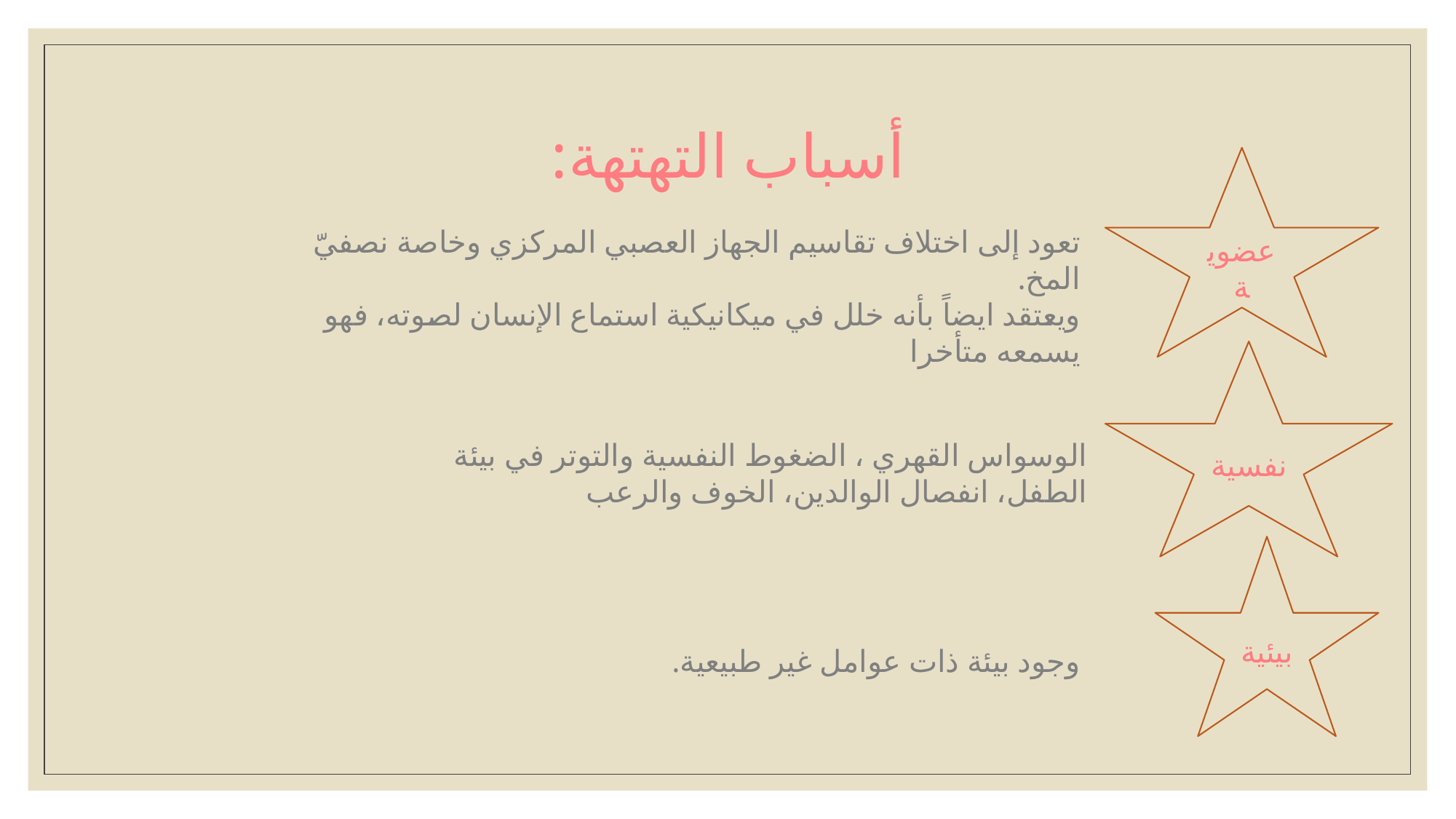

# أسباب التهتهة:
عضوية
تعود إلى اختلاف تقاسيم الجهاز العصبي المركزي وخاصة نصفيّ المخ.
ويعتقد ايضاً بأنه خلل في ميكانيكية استماع الإنسان لصوته، فهو يسمعه متأخرا
نفسية
الوسواس القهري ، الضغوط النفسية والتوتر في بيئة الطفل، انفصال الوالدين، الخوف والرعب
بيئية
وجود بيئة ذات عوامل غير طبيعية.